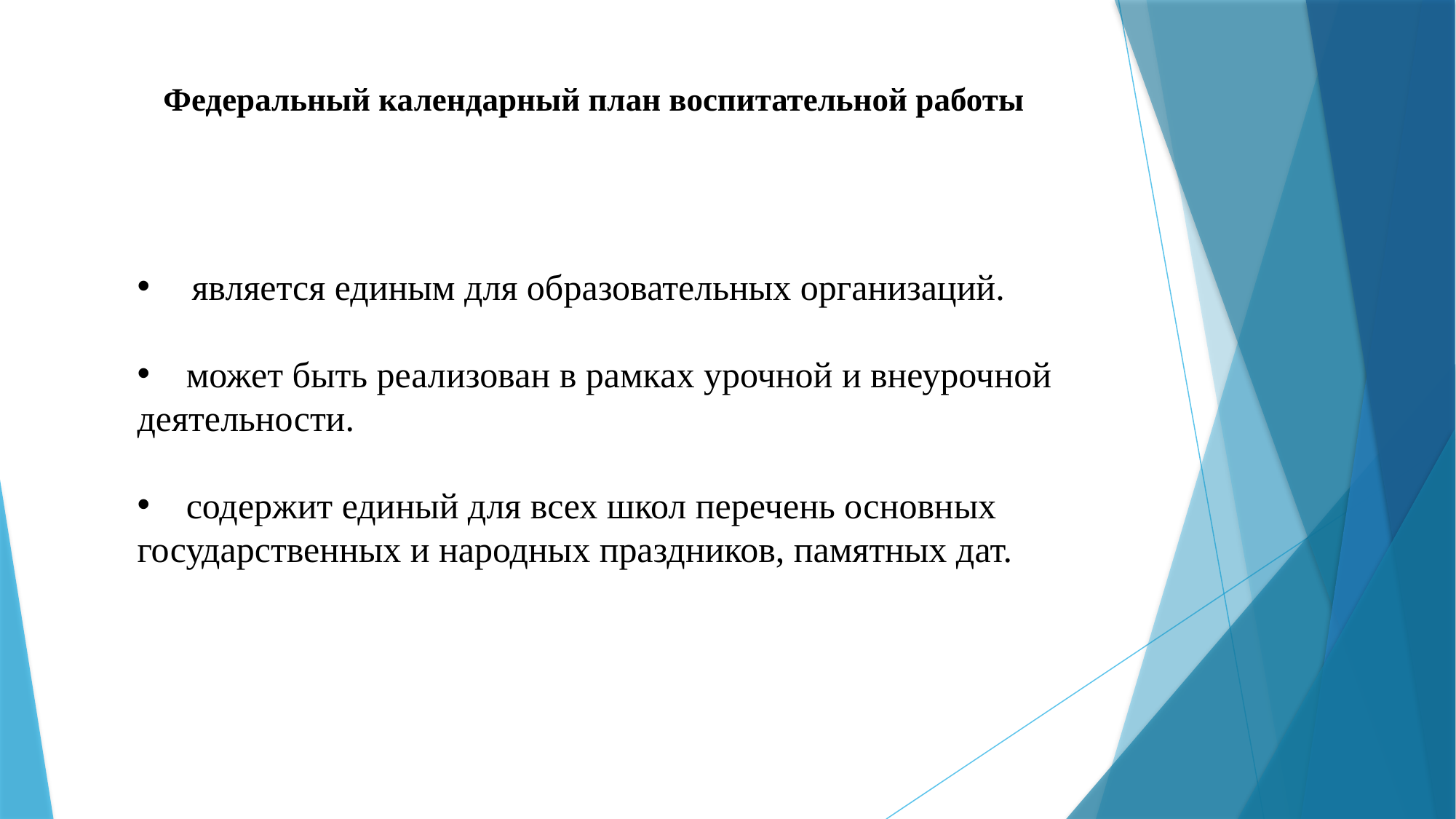

# Федеральный календарный план воспитательной работы

является единым для образовательных организаций.

    может быть реализован в рамках урочной и внеурочной деятельности.

    содержит единый для всех школ перечень основных государственных и народных праздников, памятных дат.